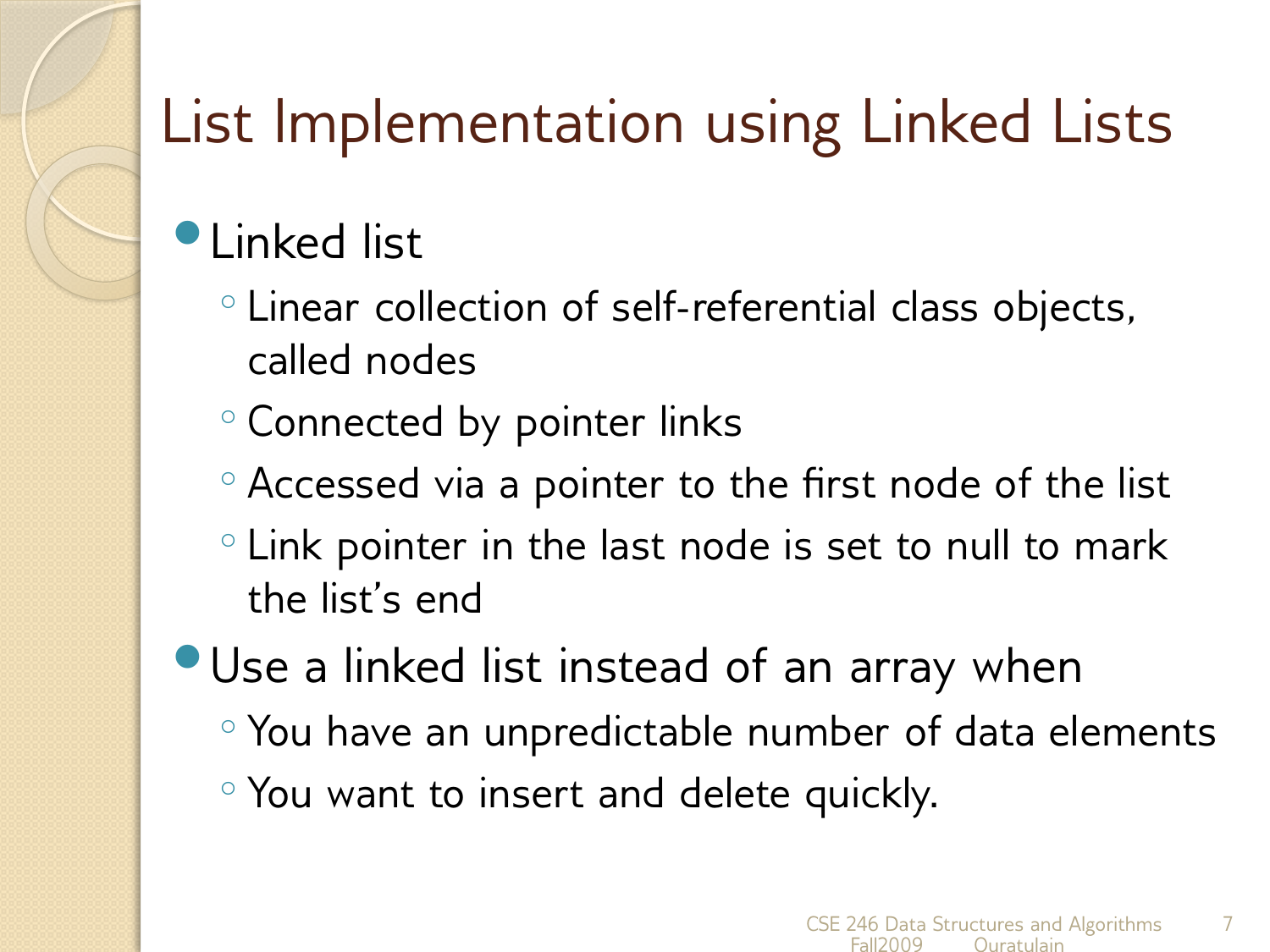

# List Implementation using Linked Lists
Linked list
Linear collection of self-referential class objects, called nodes
Connected by pointer links
Accessed via a pointer to the first node of the list
Link pointer in the last node is set to null to mark the list’s end
Use a linked list instead of an array when
You have an unpredictable number of data elements
You want to insert and delete quickly.

CSE 246 Data Structures and Algorithms          Fall2009        Quratulain
7